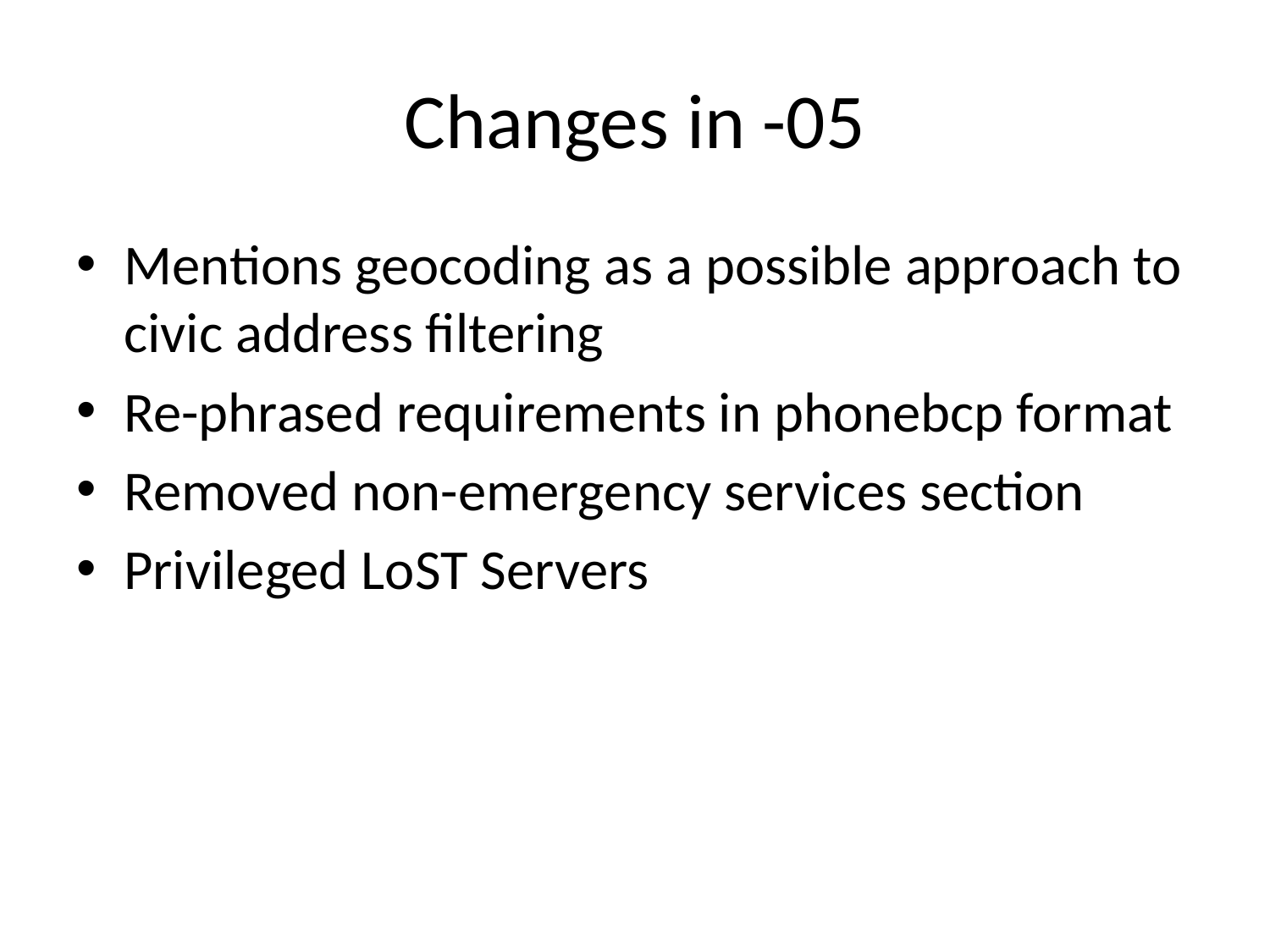

# Changes in -05
Mentions geocoding as a possible approach to civic address filtering
Re-phrased requirements in phonebcp format
Removed non-emergency services section
Privileged LoST Servers